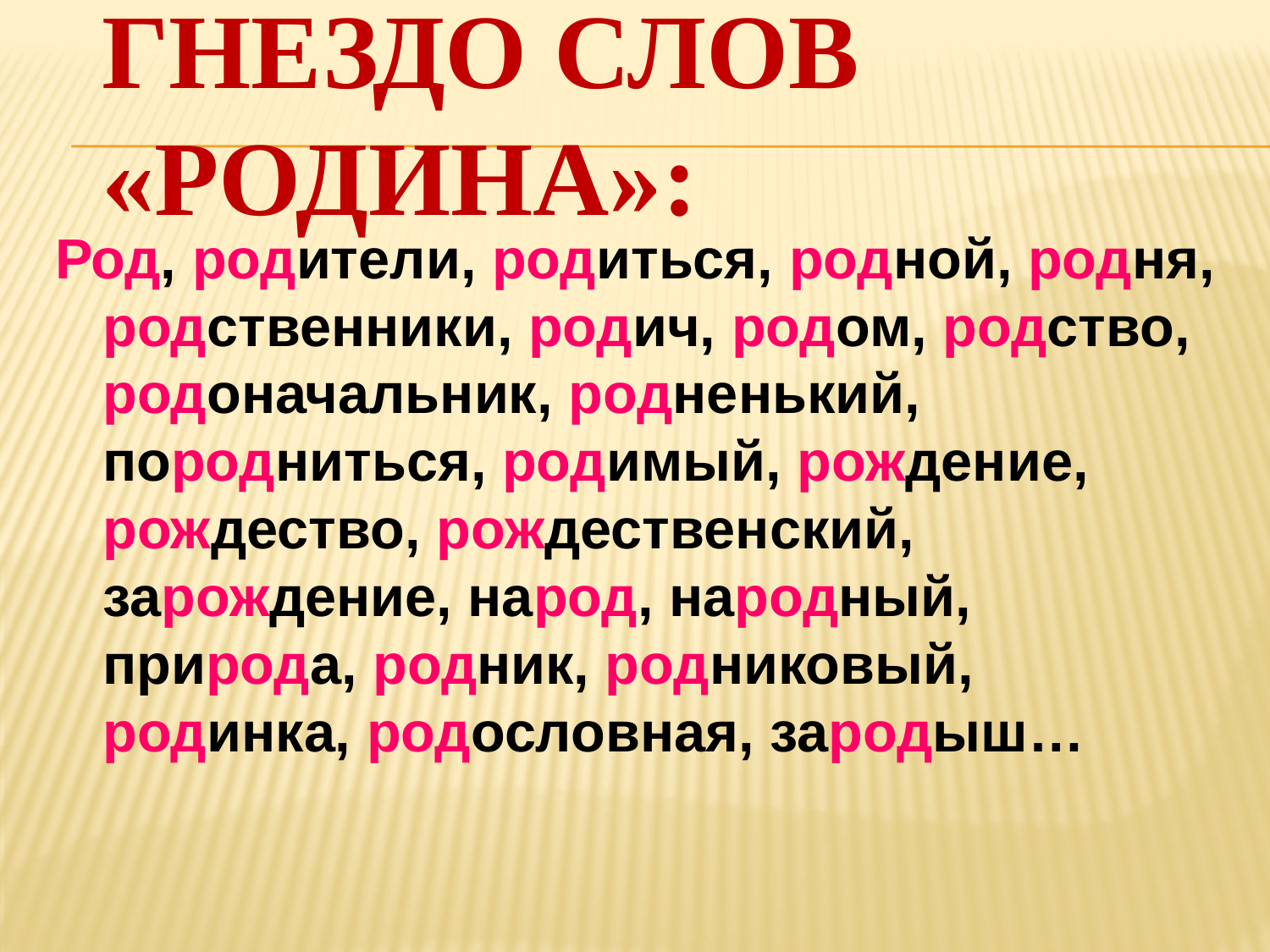

# Гнездо слов «Родина»:
Род, родители, родиться, родной, родня, родственники, родич, родом, родство, родоначальник, родненький, породниться, родимый, рождение, рождество, рождественский,  зарождение, народ, народный,  природа, родник, родниковый, родинка, родословная, зародыш…